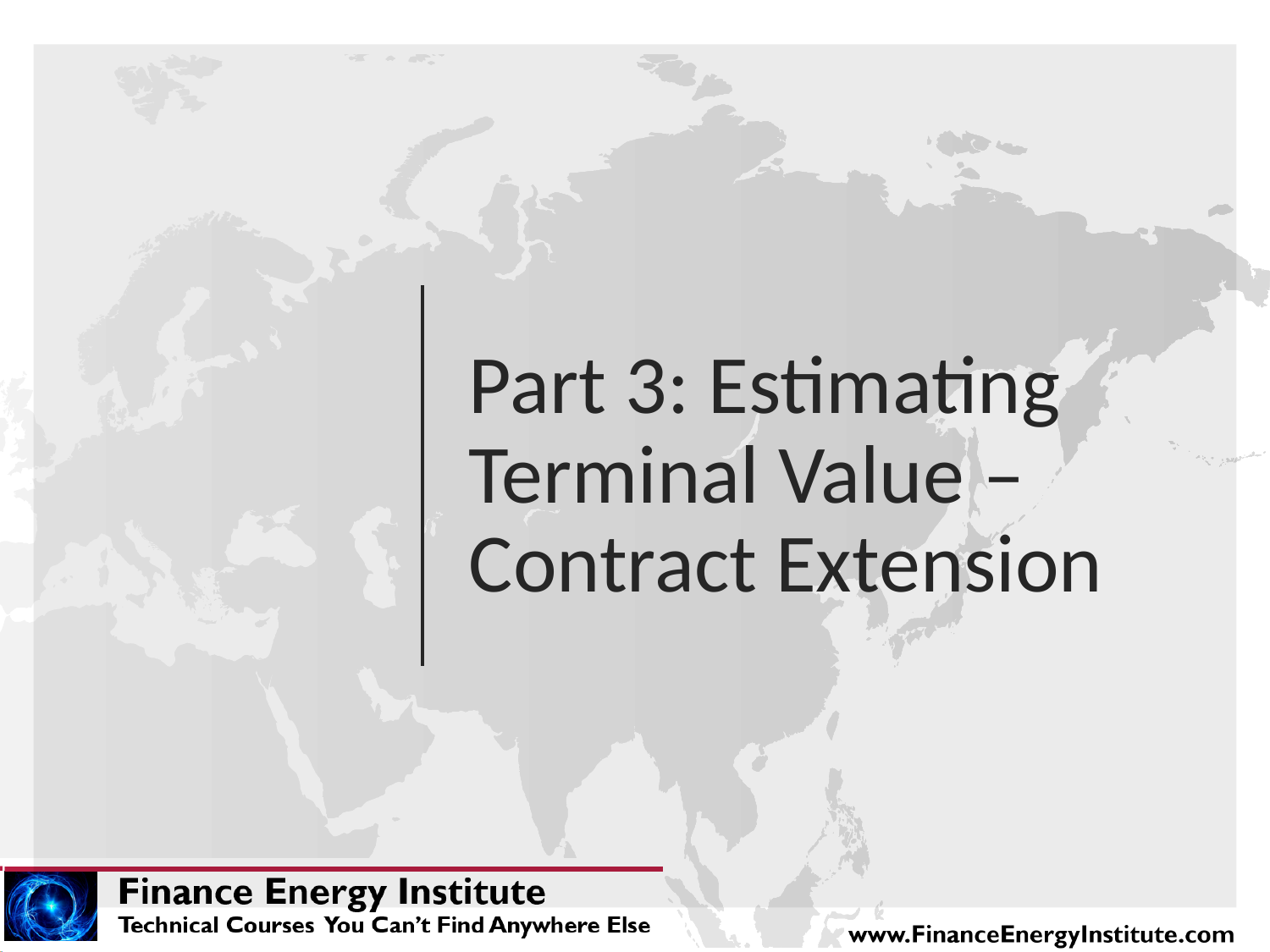

# Part 3: Estimating Terminal Value – Contract Extension